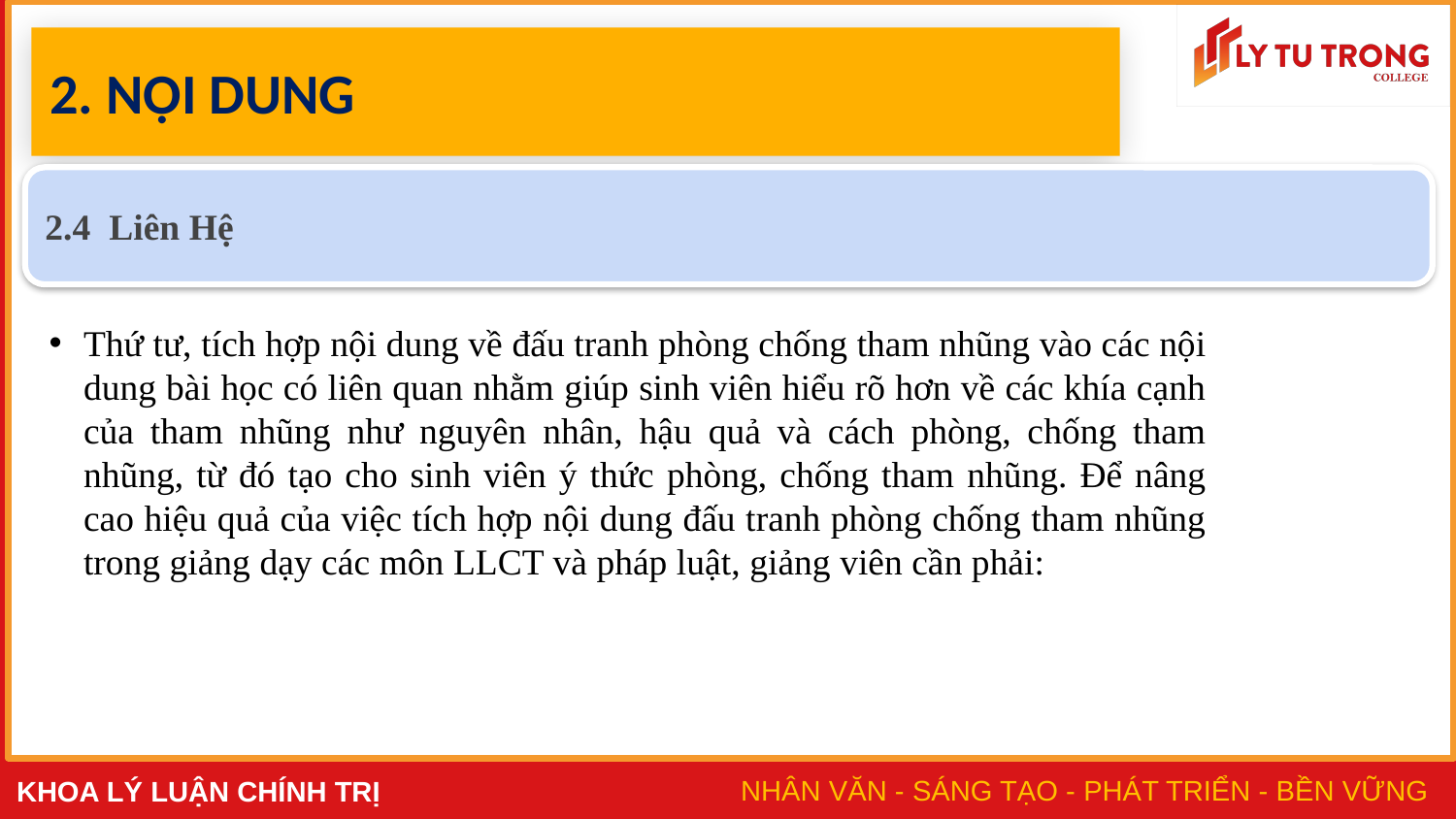

# 2. NỘI DUNG
2.4  Liên Hệ

Thứ tư, tích hợp nội dung về đấu tranh phòng chống tham nhũng vào các nội dung bài học có liên quan nhằm giúp sinh viên hiểu rõ hơn về các khía cạnh của tham nhũng như nguyên nhân, hậu quả và cách phòng, chống tham nhũng, từ đó tạo cho sinh viên ý thức phòng, chống tham nhũng. Để nâng cao hiệu quả của việc tích hợp nội dung đấu tranh phòng chống tham nhũng trong giảng dạy các môn LLCT và pháp luật, giảng viên cần phải: